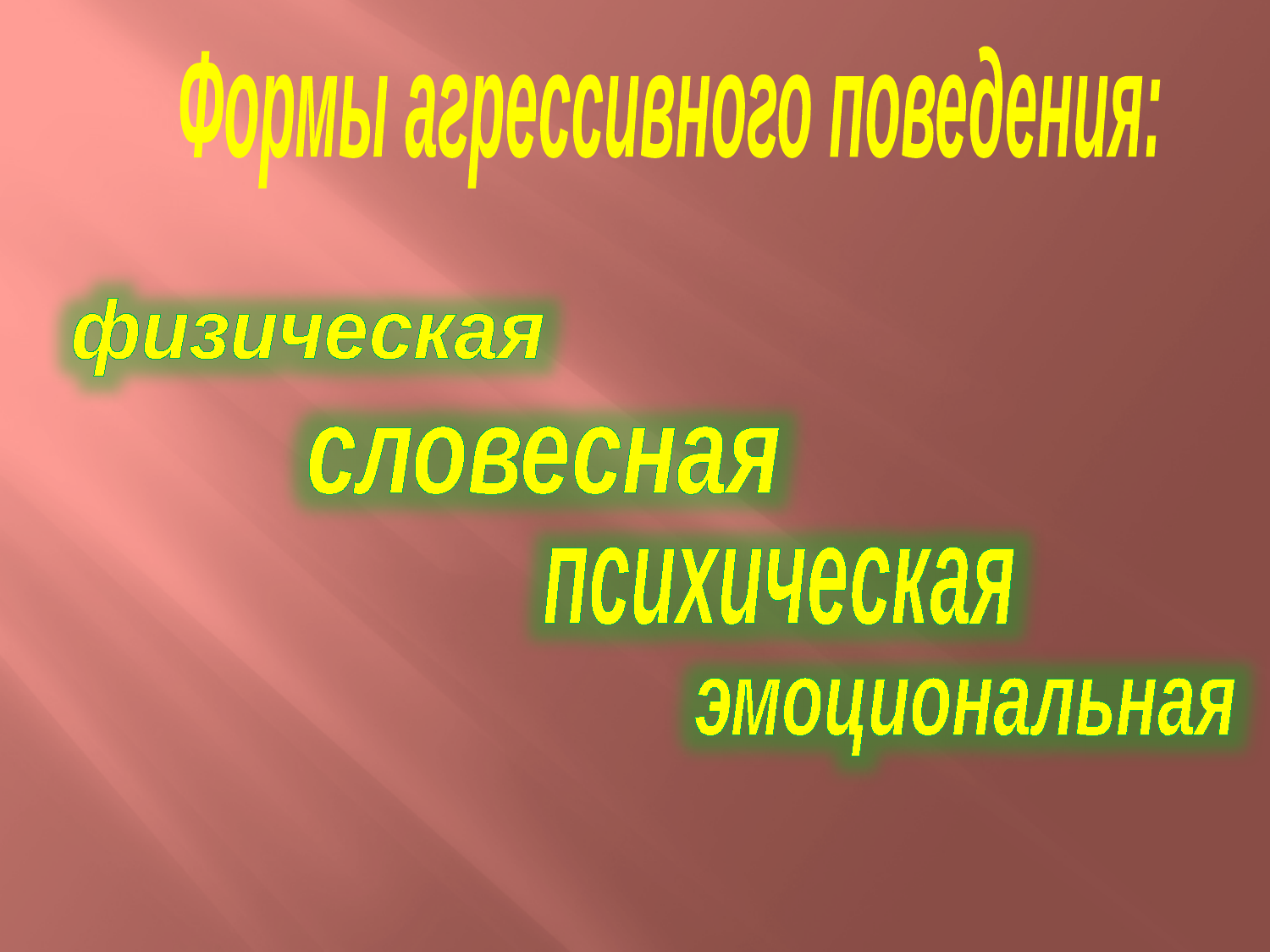

Формы агрессивного поведения:
физическая
словесная
психическая
эмоциональная